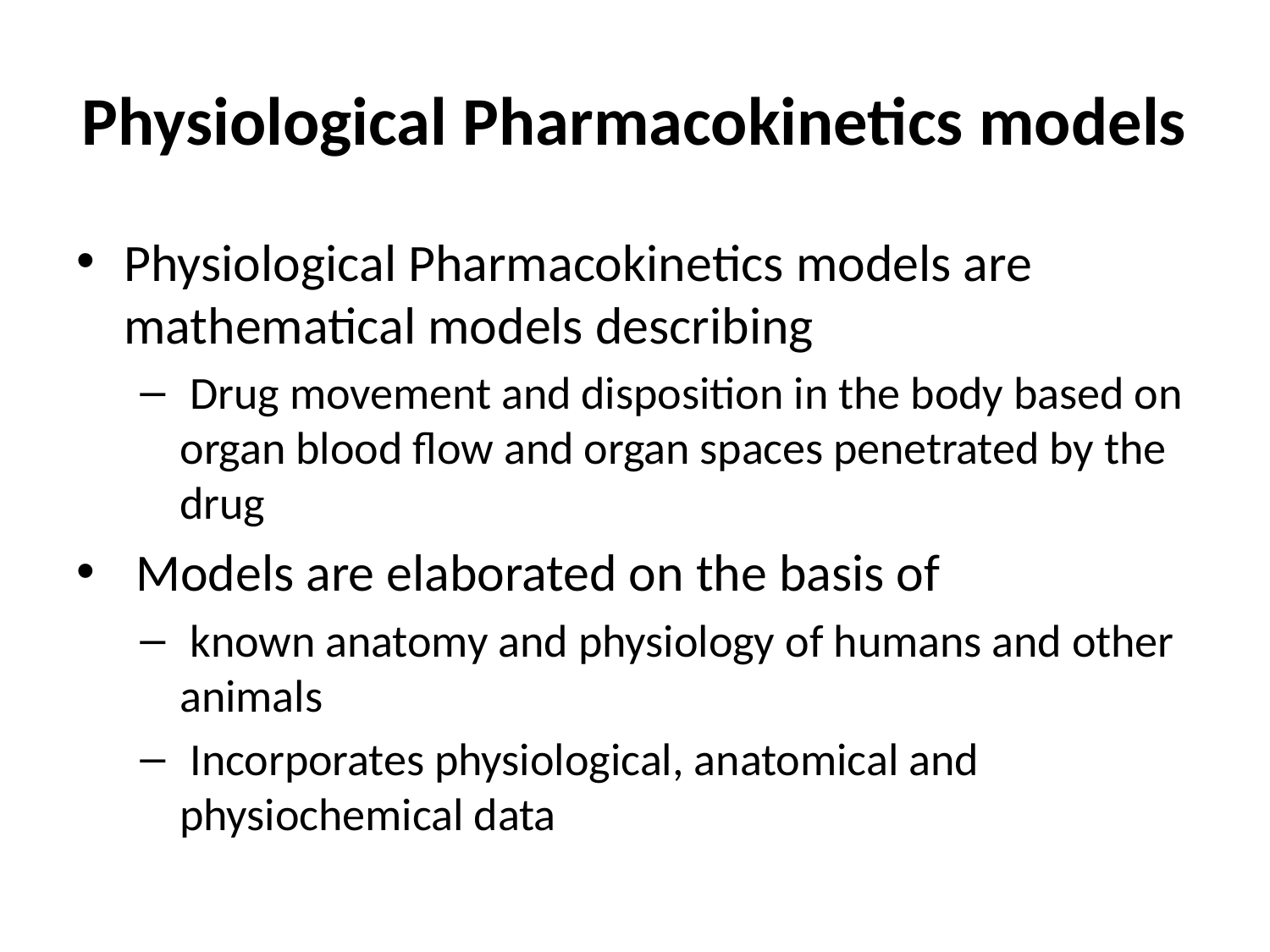

# Physiological Pharmacokinetics models
Physiological Pharmacokinetics models are mathematical models describing
 Drug movement and disposition in the body based on organ blood flow and organ spaces penetrated by the drug
 Models are elaborated on the basis of
 known anatomy and physiology of humans and other animals
 Incorporates physiological, anatomical and physiochemical data